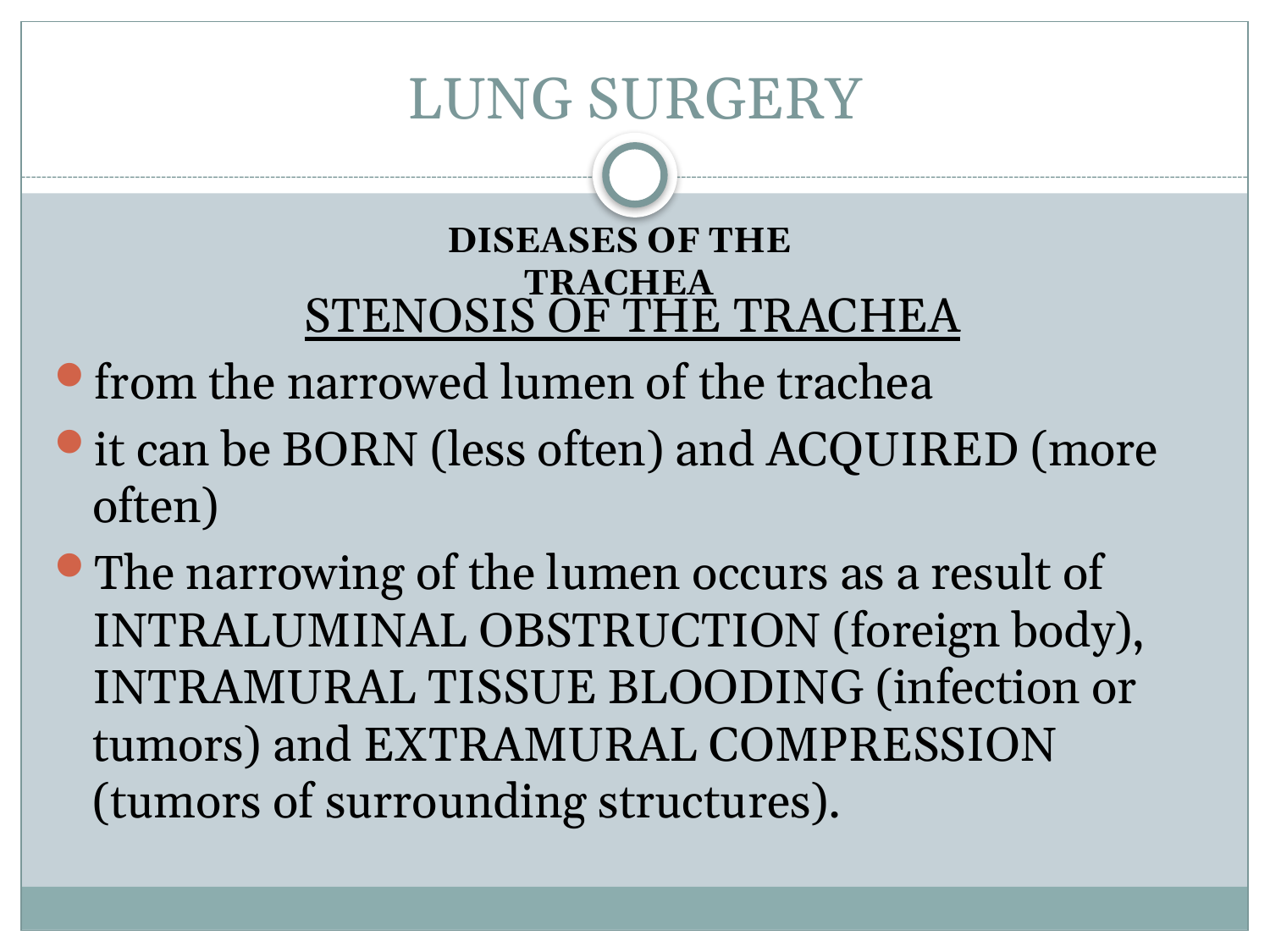

# LUNG SURGERY
DISEASES OF THE TRACHEA

STENOSIS OF THE TRACHEA
from the narrowed lumen of the trachea
it can be BORN (less often) and ACQUIRED (more often)
The narrowing of the lumen occurs as a result of INTRALUMINAL OBSTRUCTION (foreign body), INTRAMURAL TISSUE BLOODING (infection or tumors) and EXTRAMURAL COMPRESSION (tumors of surrounding structures).